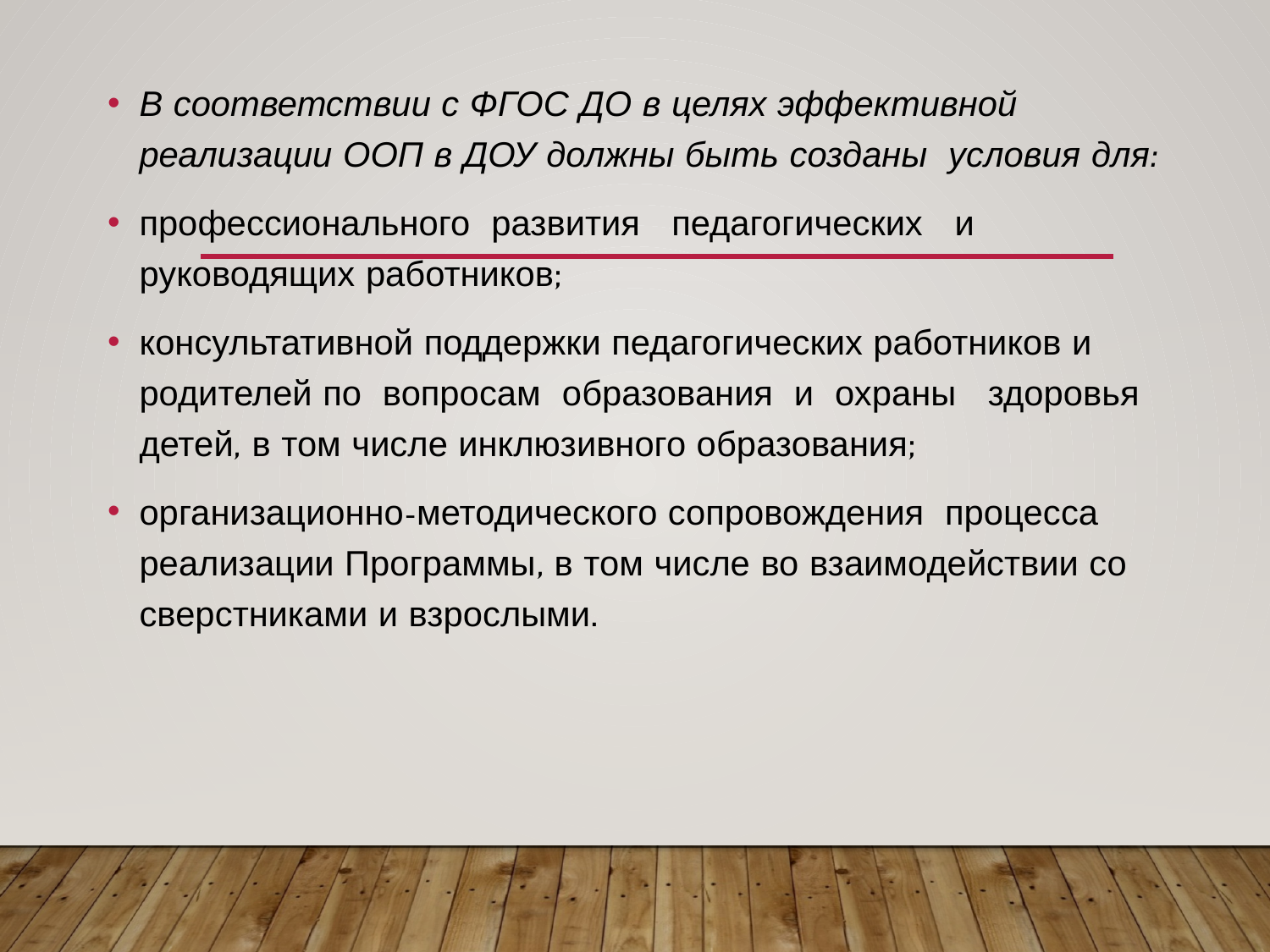

В соответствии с ФГОС ДО в целях эффективной реализации ООП в ДОУ должны быть созданы  условия для:
профессионального  развития   педагогических   и     руководящих работников;
консультативной поддержки педагогических работников и   родителей по  вопросам  образования  и  охраны   здоровья детей, в том числе инклюзивного образования;
организационно-методического сопровождения  процесса   реализации Программы, в том числе во взаимодействии со сверстниками и взрослыми.